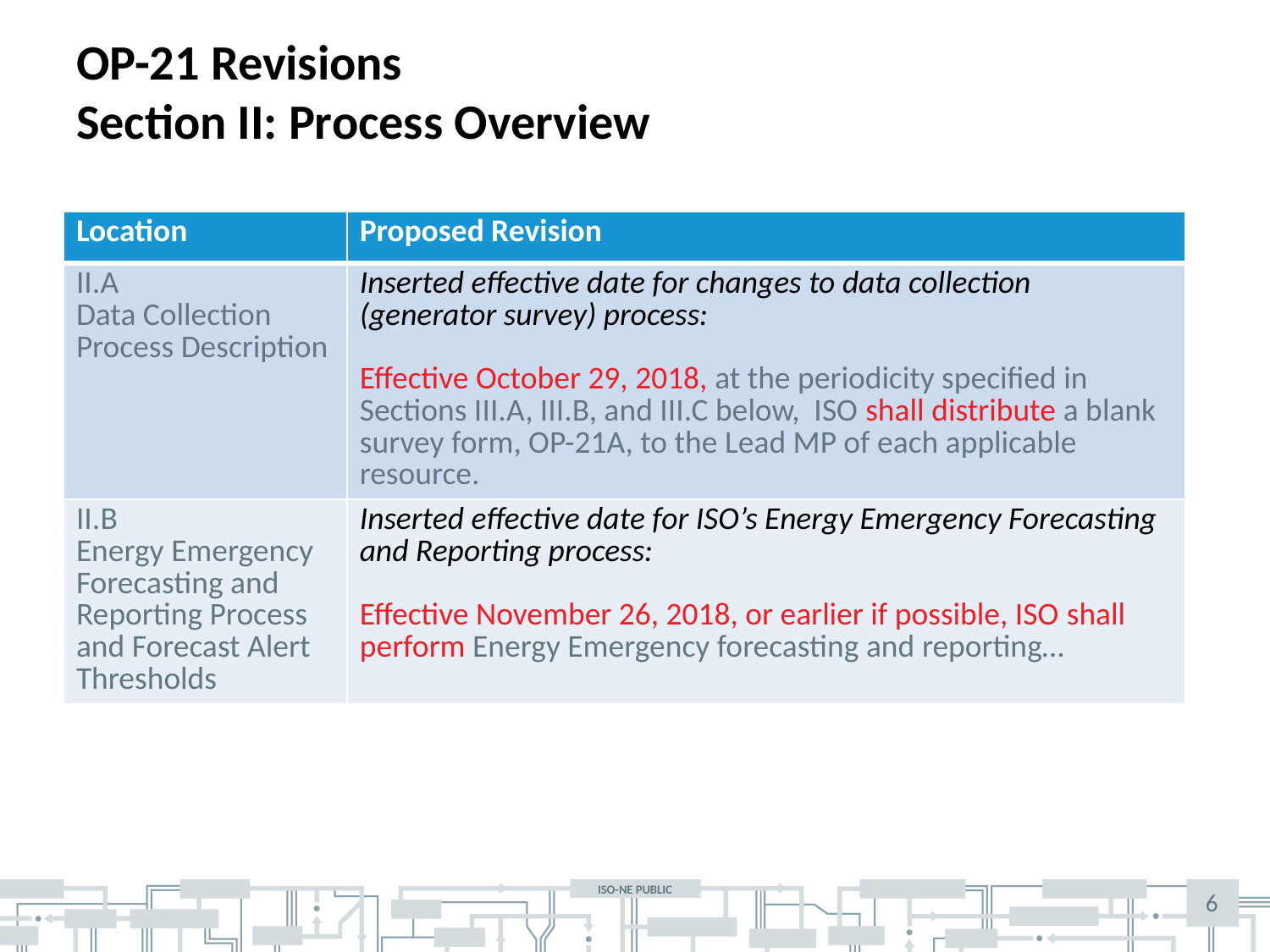

# OP-21 Revisions Section II: Process Overview
| Location | Proposed Revision |
| --- | --- |
| II.A Data Collection Process Description | Inserted effective date for changes to data collection (generator survey) process: Effective October 29, 2018, at the periodicity specified in Sections III.A, III.B, and III.C below, ISO shall distribute a blank survey form, OP-21A, to the Lead MP of each applicable resource. |
| II.B Energy Emergency Forecasting and Reporting Process and Forecast Alert Thresholds | Inserted effective date for ISO’s Energy Emergency Forecasting and Reporting process: Effective November 26, 2018, or earlier if possible, ISO shall perform Energy Emergency forecasting and reporting… |
6